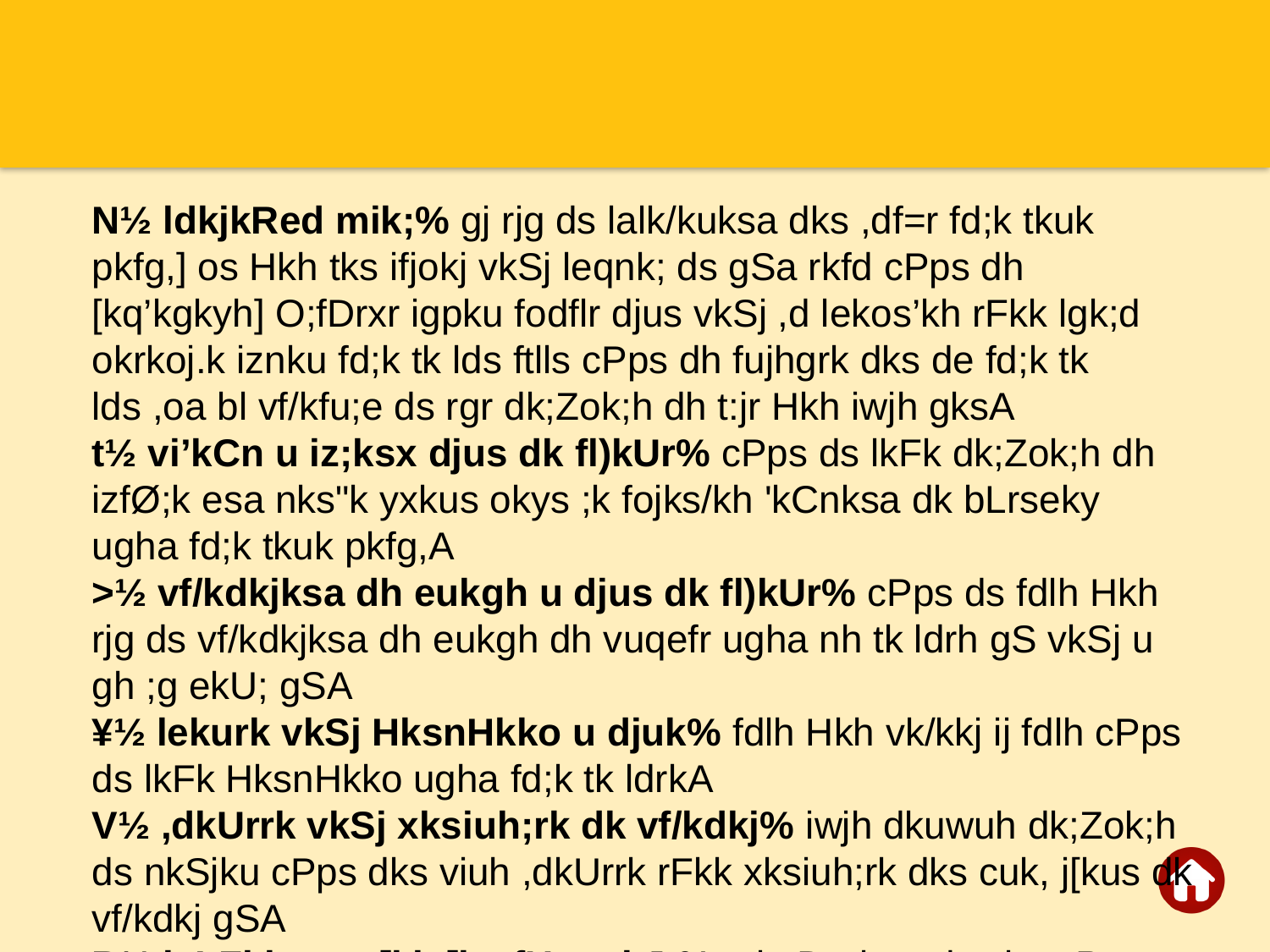

N½ ldkjkRed mik;% gj rjg ds lalk/kuksa dks ,df=r fd;k tkuk pkfg,] os Hkh tks ifjokj vkSj leqnk; ds gSa rkfd cPps dh [kq’kgkyh] O;fDrxr igpku fodflr djus vkSj ,d lekos’kh rFkk lgk;d okrkoj.k iznku fd;k tk lds ftlls cPps dh fujhgrk dks de fd;k tk lds ,oa bl vf/kfu;e ds rgr dk;Zok;h dh t:jr Hkh iwjh gksA
t½ vi’kCn u iz;ksx djus dk fl)kUr% cPps ds lkFk dk;Zok;h dh izfØ;k esa nks"k yxkus okys ;k fojks/kh 'kCnksa dk bLrseky ugha fd;k tkuk pkfg,A
>½ vf/kdkjksa dh eukgh u djus dk fl)kUr% cPps ds fdlh Hkh rjg ds vf/kdkjksa dh eukgh dh vuqefr ugha nh tk ldrh gS vkSj u gh ;g ekU; gSA
¥½ lekurk vkSj HksnHkko u djuk% fdlh Hkh vk/kkj ij fdlh cPps ds lkFk HksnHkko ugha fd;k tk ldrkA
V½ ,dkUrrk vkSj xksiuh;rk dk vf/kdkj% iwjh dkuwuh dk;Zok;h ds nkSjku cPps dks viuh ,dkUrrk rFkk xksiuh;rk dks cuk, j[kus dk vf/kdkj gSA
B½ laLFkkxr ns[kjs[k vfUre vkJ;% mi;qDr tkap ds ckn cPps dks laLFkkxr ns[kjs[k esa j[kuk vfUre fodYi gksuk pkfg,A